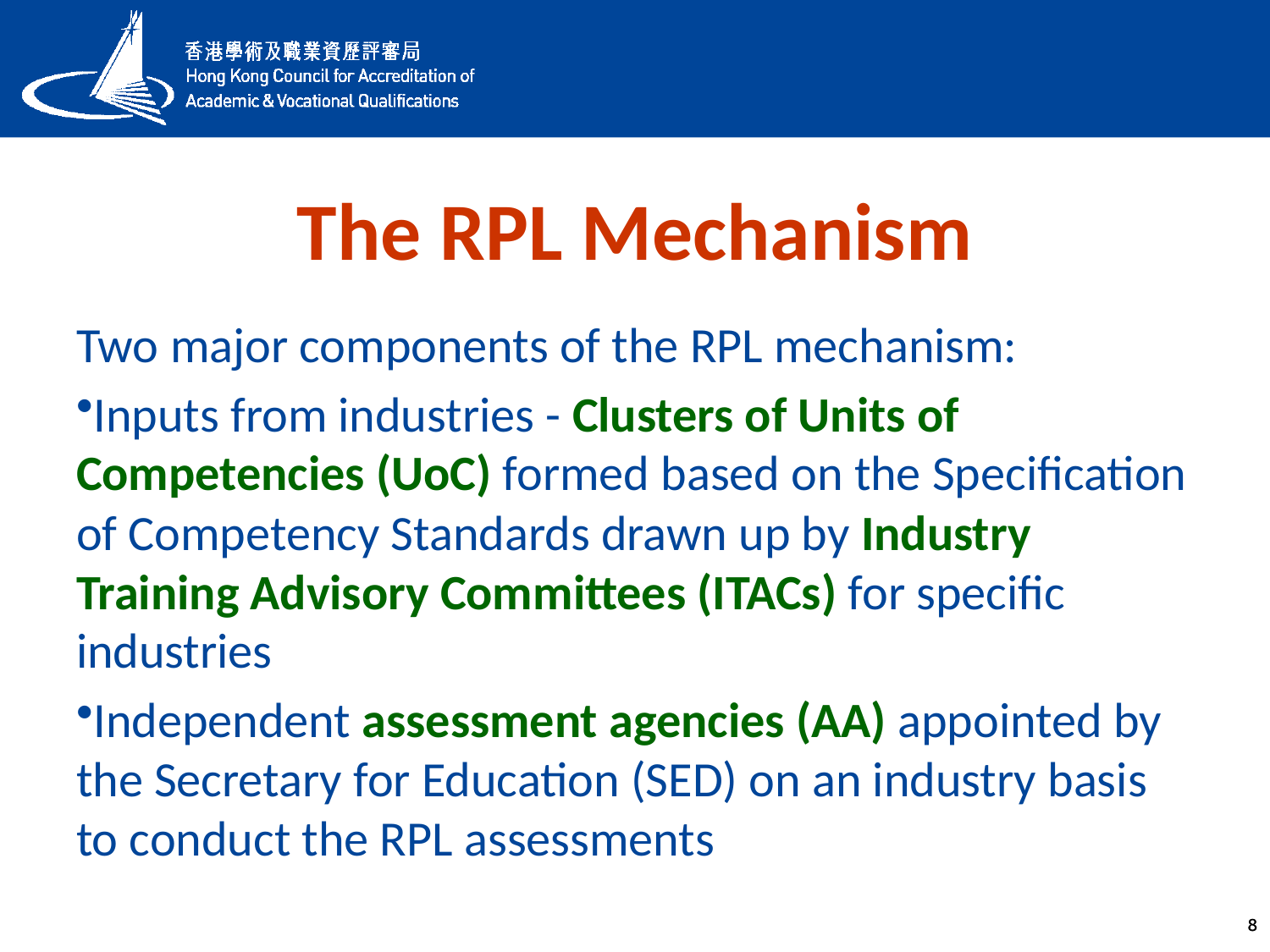

# The RPL Mechanism
Two major components of the RPL mechanism:
Inputs from industries - Clusters of Units of Competencies (UoC) formed based on the Specification of Competency Standards drawn up by Industry Training Advisory Committees (ITACs) for specific industries
Independent assessment agencies (AA) appointed by the Secretary for Education (SED) on an industry basis to conduct the RPL assessments

8
8